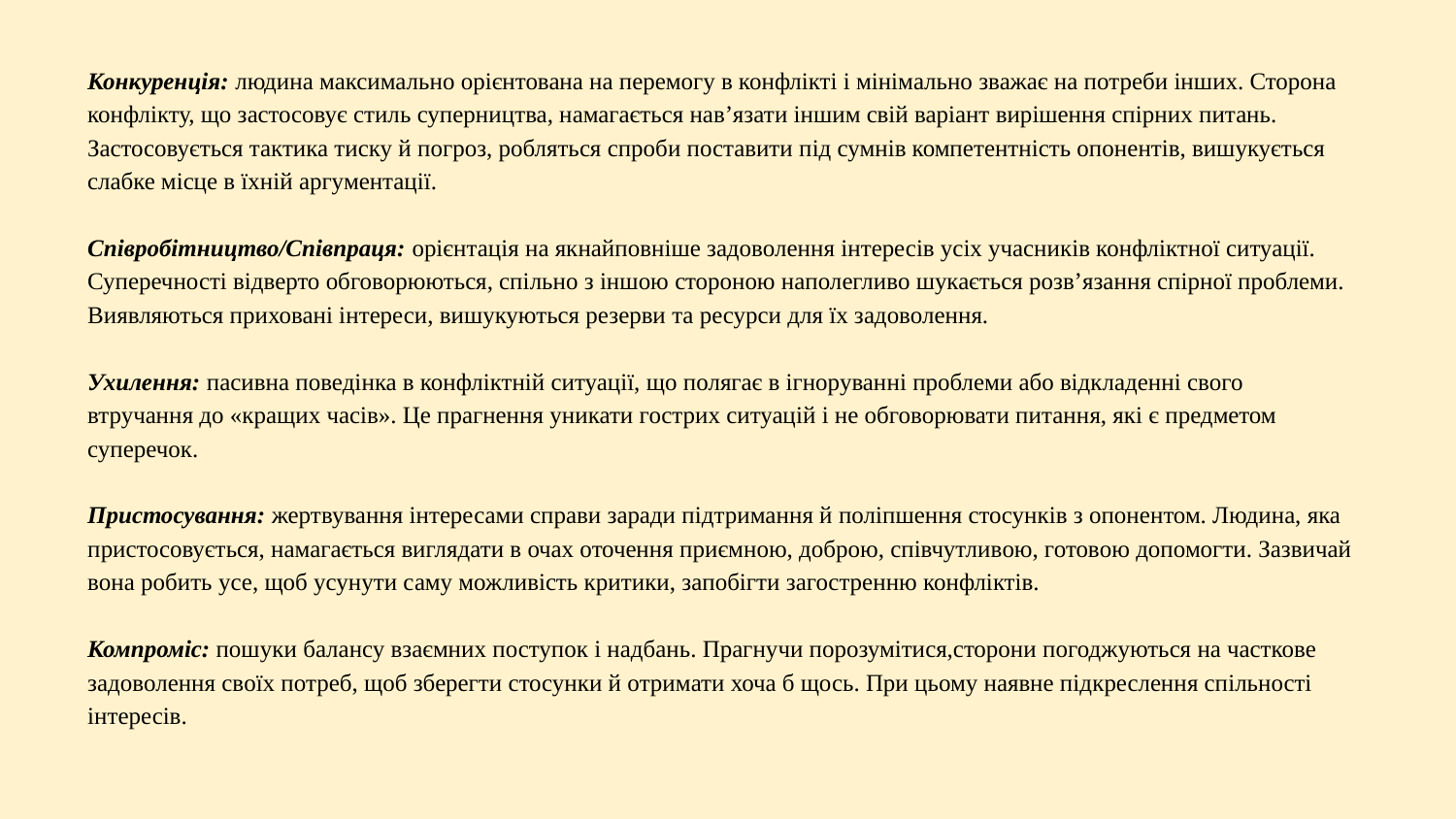

Конкуренція: людина максимально орієнтована на перемогу в конфлікті і мінімально зважає на потреби інших. Сторона конфлікту, що застосовує стиль суперництва, намагається нав’язати іншим свій варіант вирішення спірних питань. Застосовується тактика тиску й погроз, робляться спроби поставити під сумнів компетентність опонентів, вишукується слабке місце в їхній аргументації.

Співробітництво/Співпраця: орієнтація на якнайповніше задоволення інтересів усіх учасників конфліктної ситуації. Суперечності відверто обговорюються, спільно з іншою стороною наполегливо шукається розв’язання спірної проблеми. Виявляються приховані інтереси, вишукуються резерви та ресурси для їх задоволення.

Ухилення: пасивна поведінка в конфліктній ситуації, що полягає в ігноруванні проблеми або відкладенні свого втручання до «кращих часів». Це прагнення уникати гострих ситуацій і не обговорювати питання, які є предметом суперечок.

Пристосування: жертвування інтересами справи заради підтримання й поліпшення стосунків з опонентом. Людина, яка пристосовується, намагається виглядати в очах оточення приємною, доброю, співчутливою, готовою допомогти. Зазвичай вона робить усе, щоб усунути саму можливість критики, запобігти загостренню конфліктів.

Компроміс: пошуки балансу взаємних поступок і надбань. Прагнучи порозумітися,сторони погоджуються на часткове задоволення своїх потреб, щоб зберегти стосунки й отримати хоча б щось. При цьому наявне підкреслення спільності інтересів.